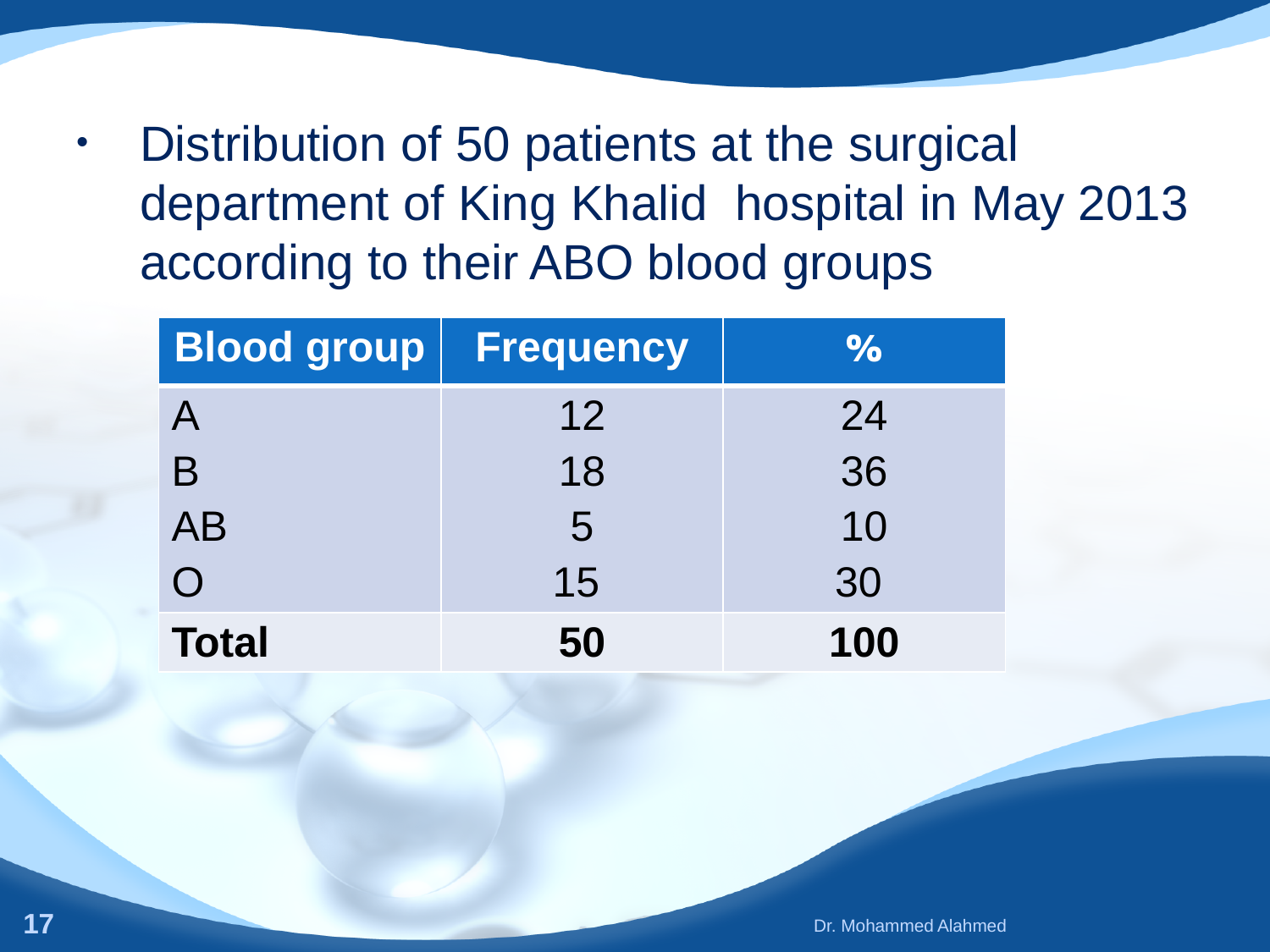

Distribution of 50 patients at the surgical department of King Khalid  hospital in May 2013 according to their ABO blood groups

| Blood group | Frequency | % |
| --- | --- | --- |
| A B AB O | 12 18 5 15 | 24 36 10 30 |
| Total | 50 | 100 |
17
Dr. Mohammed Alahmed